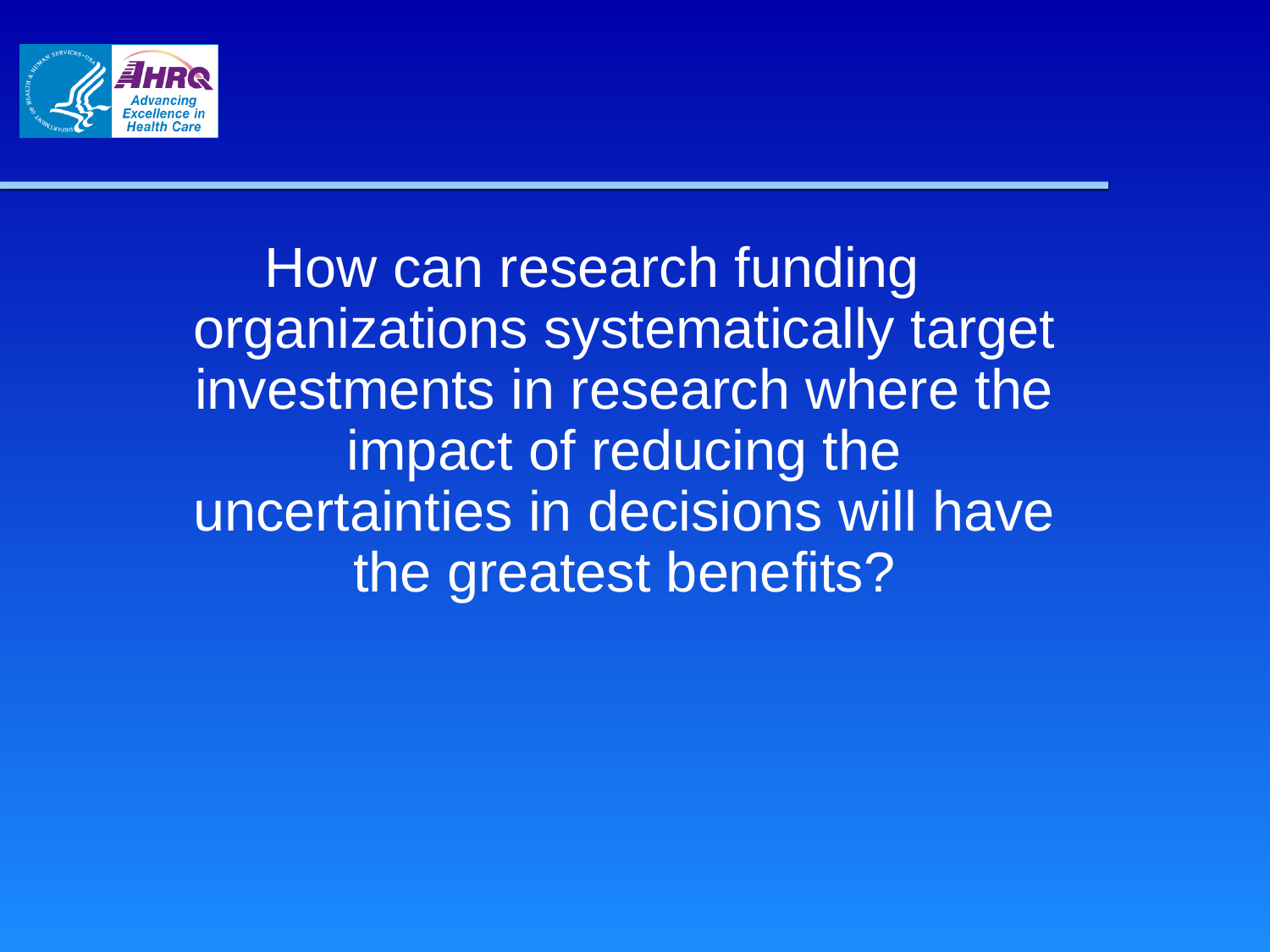

How can research funding organizations systematically target investments in research where the impact of reducing the uncertainties in decisions will have the greatest benefits?